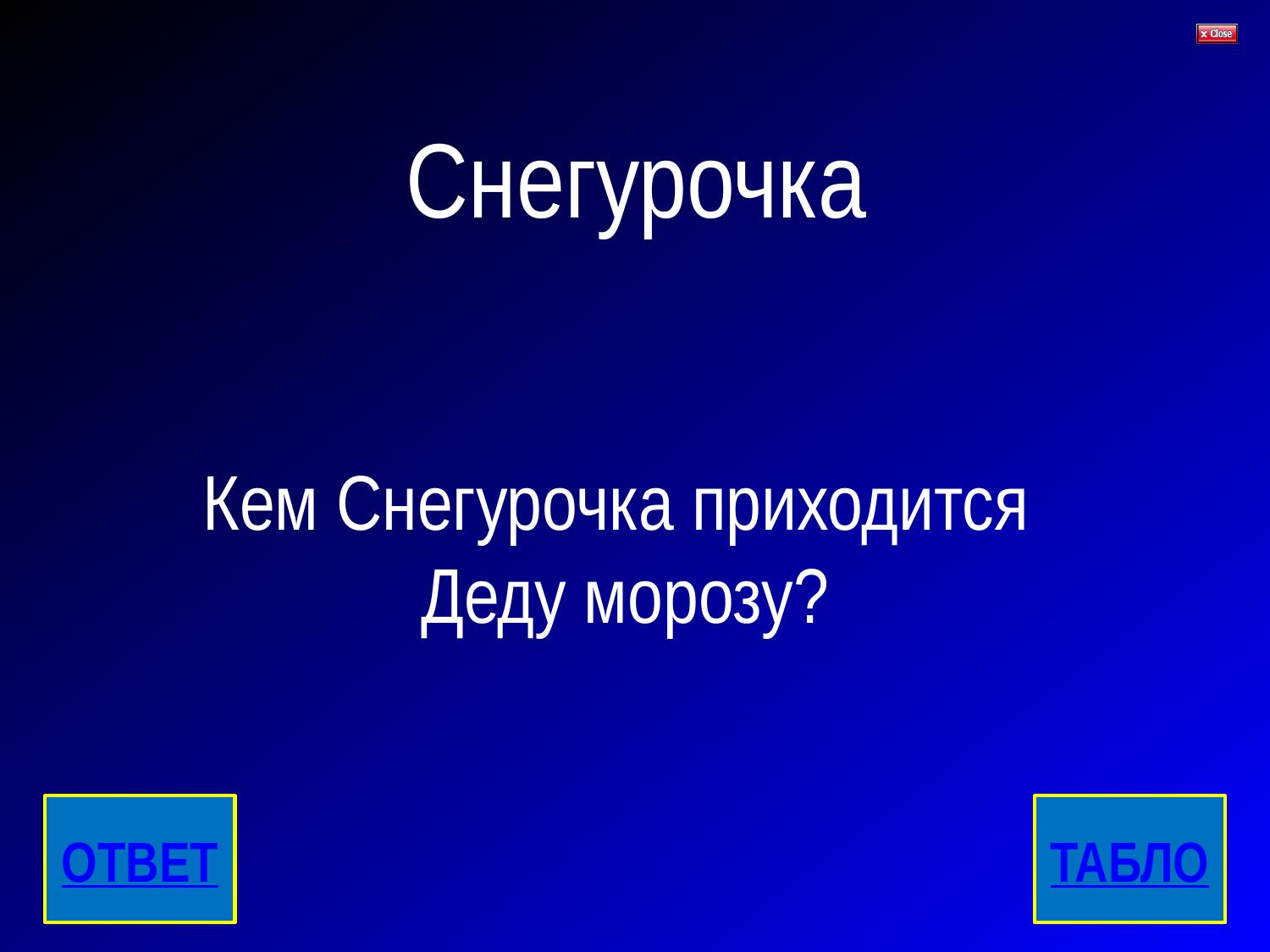

# Снегурочка

Кем Снегурочка приходится
Деду морозу?
ОТВЕТ
ТАБЛО